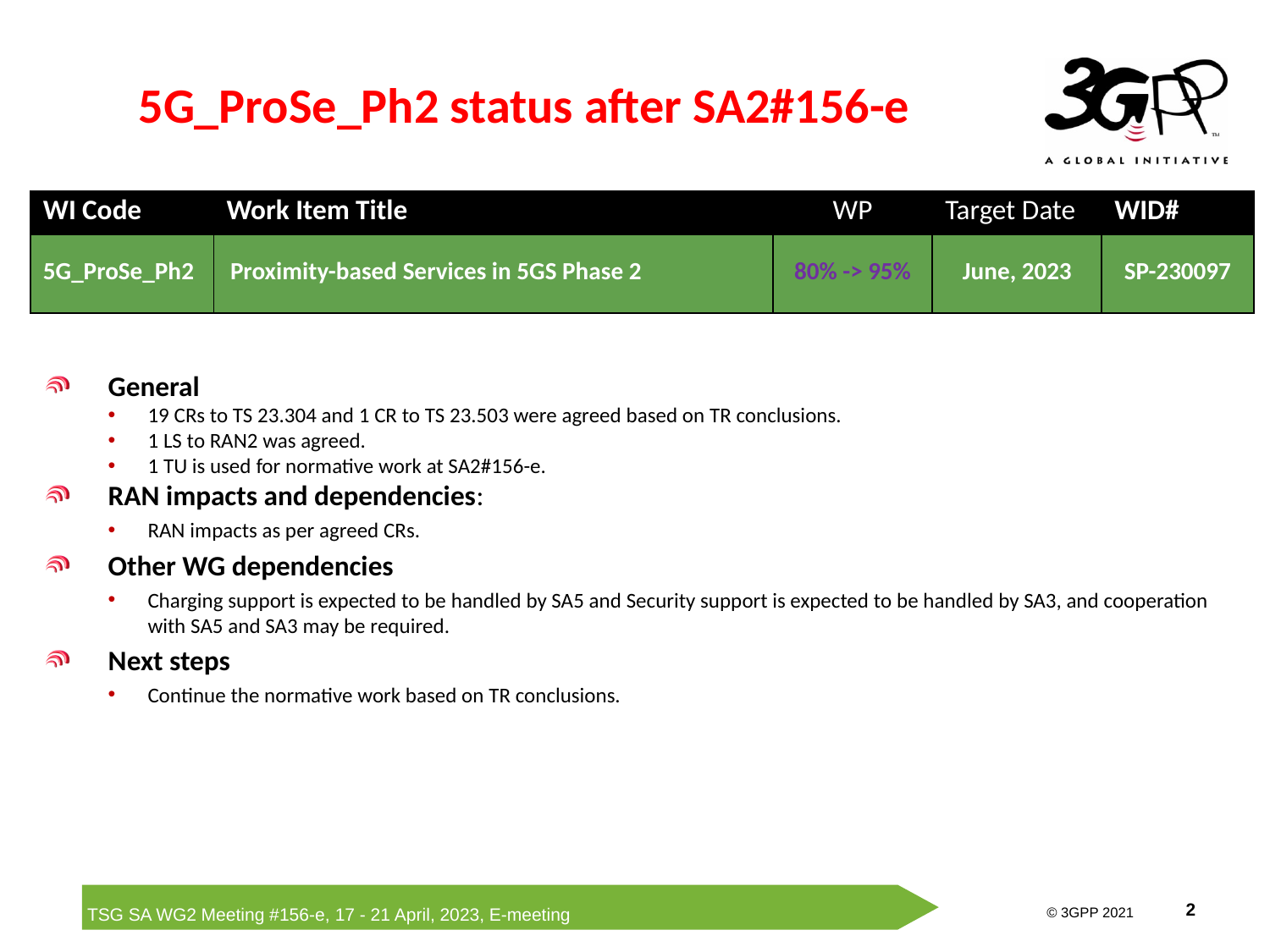

# 5G_ProSe_Ph2 status after SA2#156-e
| WI Code | Work Item Title | WP | Target Date | WID# |
| --- | --- | --- | --- | --- |
| 5G\_ProSe\_Ph2 | Proximity-based Services in 5GS Phase 2 | 80% -> 95% | June, 2023 | SP-230097 |
General
19 CRs to TS 23.304 and 1 CR to TS 23.503 were agreed based on TR conclusions.
1 LS to RAN2 was agreed.
1 TU is used for normative work at SA2#156-e.
RAN impacts and dependencies:
RAN impacts as per agreed CRs.
Other WG dependencies
Charging support is expected to be handled by SA5 and Security support is expected to be handled by SA3, and cooperation with SA5 and SA3 may be required.
Next steps
Continue the normative work based on TR conclusions.